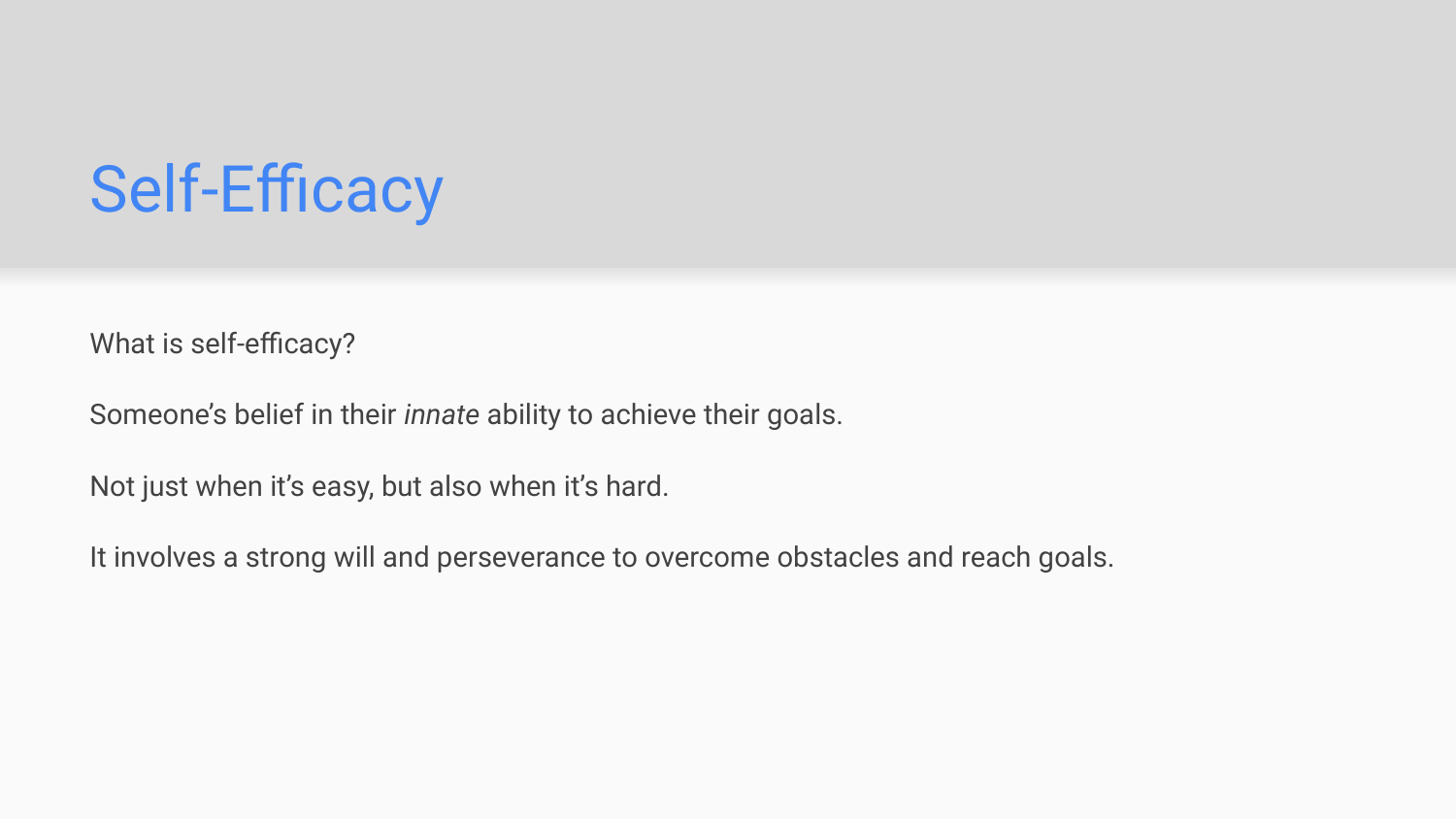

# Self-Efficacy
What is self-efficacy?
Someone’s belief in their innate ability to achieve their goals.
Not just when it’s easy, but also when it’s hard.
It involves a strong will and perseverance to overcome obstacles and reach goals.